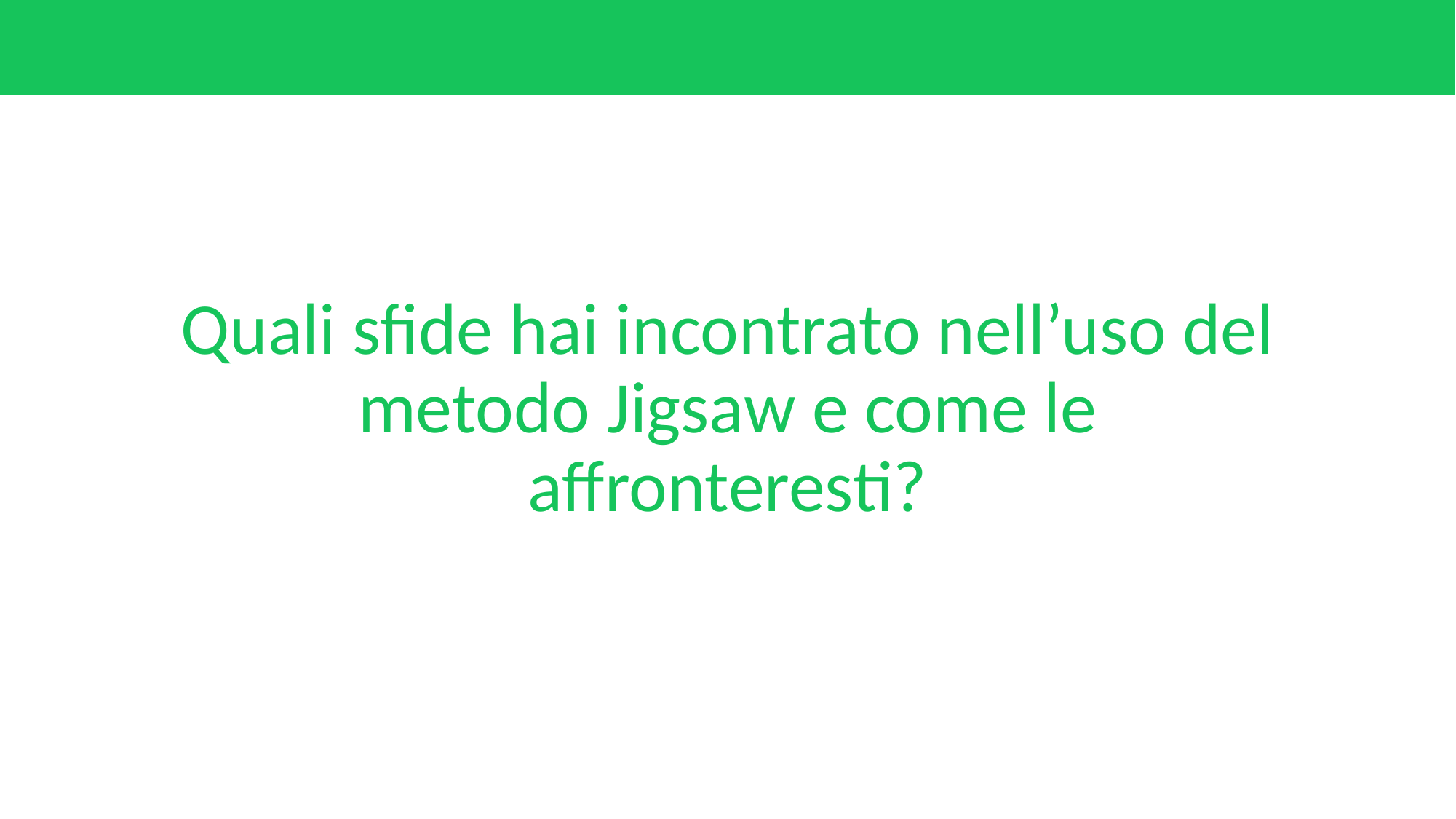

# Quali sfide hai incontrato nell’uso del metodo Jigsaw e come le affronteresti?